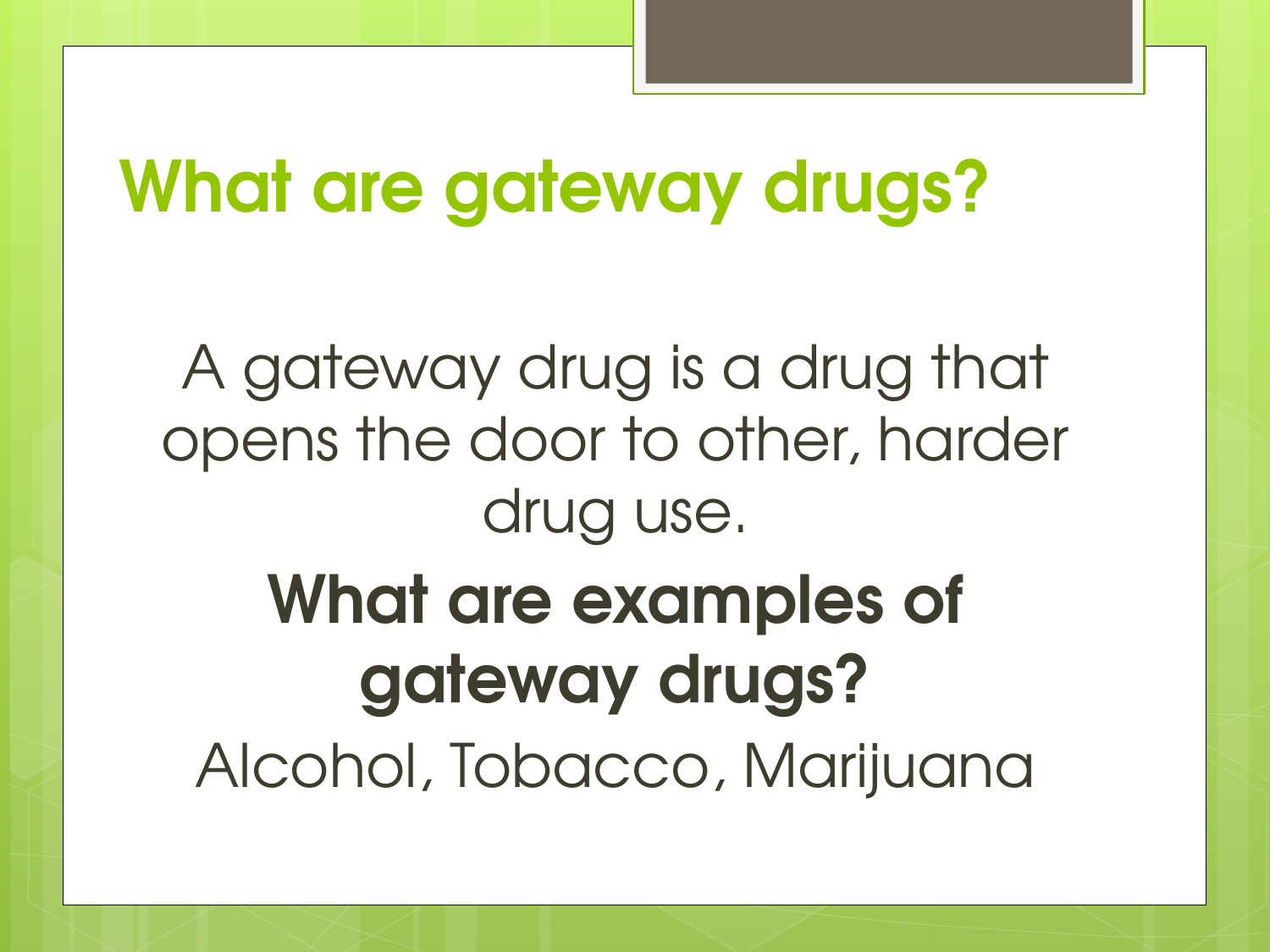

# What are gateway drugs?
A gateway drug is a drug that opens the door to other, harder drug use.
What are examples of gateway drugs?
Alcohol, Tobacco, Marijuana